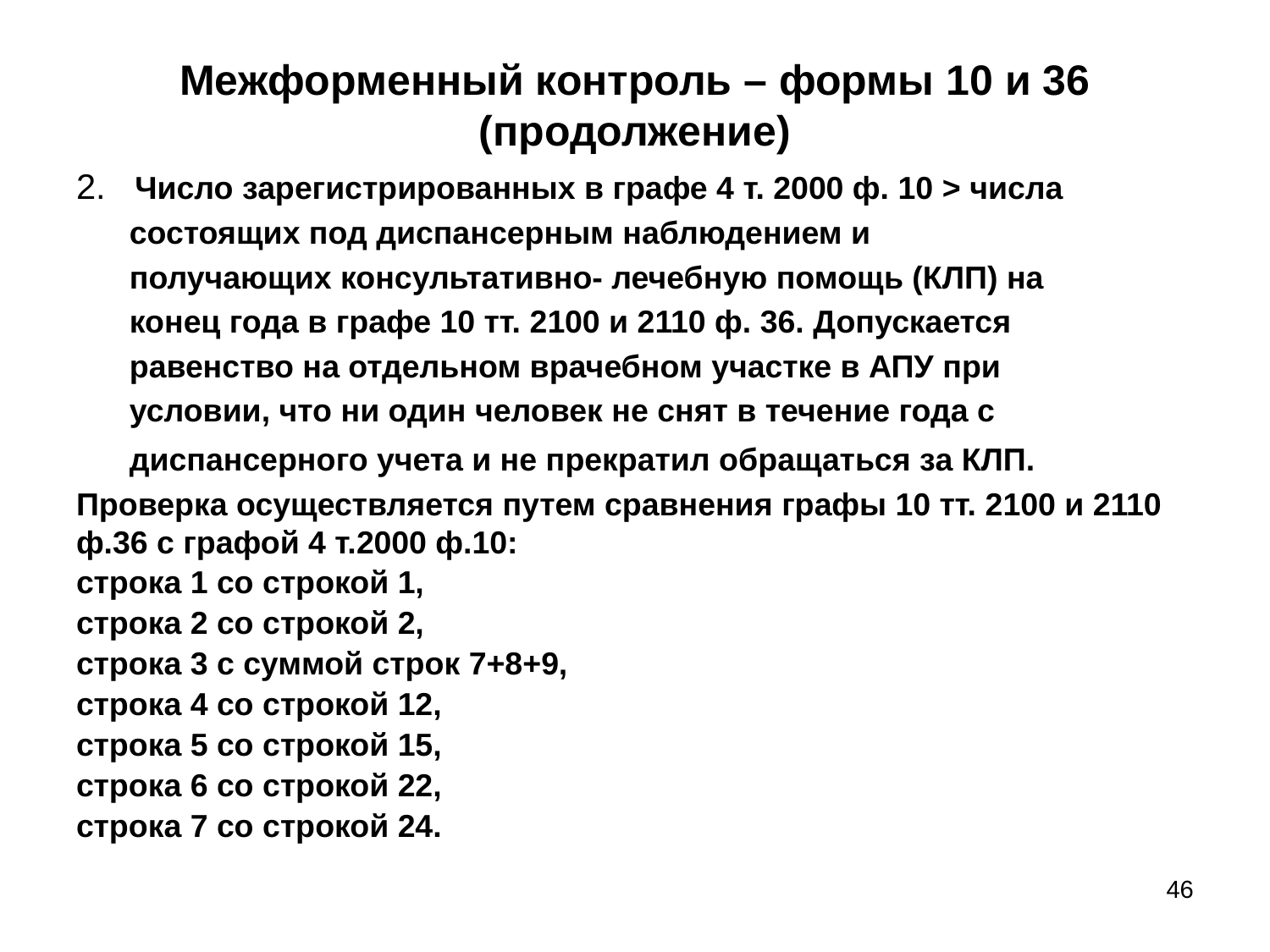

Межформенный контроль – формы 10 и 36 (продолжение)
2.   Число зарегистрированных в графе 4 т. 2000 ф. 10 > числа
      состоящих под диспансерным наблюдением и
      получающих консультативно- лечебную помощь (КЛП) на
      конец года в графе 10 тт. 2100 и 2110 ф. 36. Допускается
      равенство на отдельном врачебном участке в АПУ при
      условии, что ни один человек не снят в течение года с
      диспансерного учета и не прекратил обращаться за КЛП.
Проверка осуществляется путем сравнения графы 10 тт. 2100 и 2110 ф.36 с графой 4 т.2000 ф.10:
строка 1 со строкой 1,
строка 2 со строкой 2,
строка 3 с суммой строк 7+8+9,
строка 4 со строкой 12,
строка 5 со строкой 15,
строка 6 со строкой 22,
строка 7 со строкой 24.

46